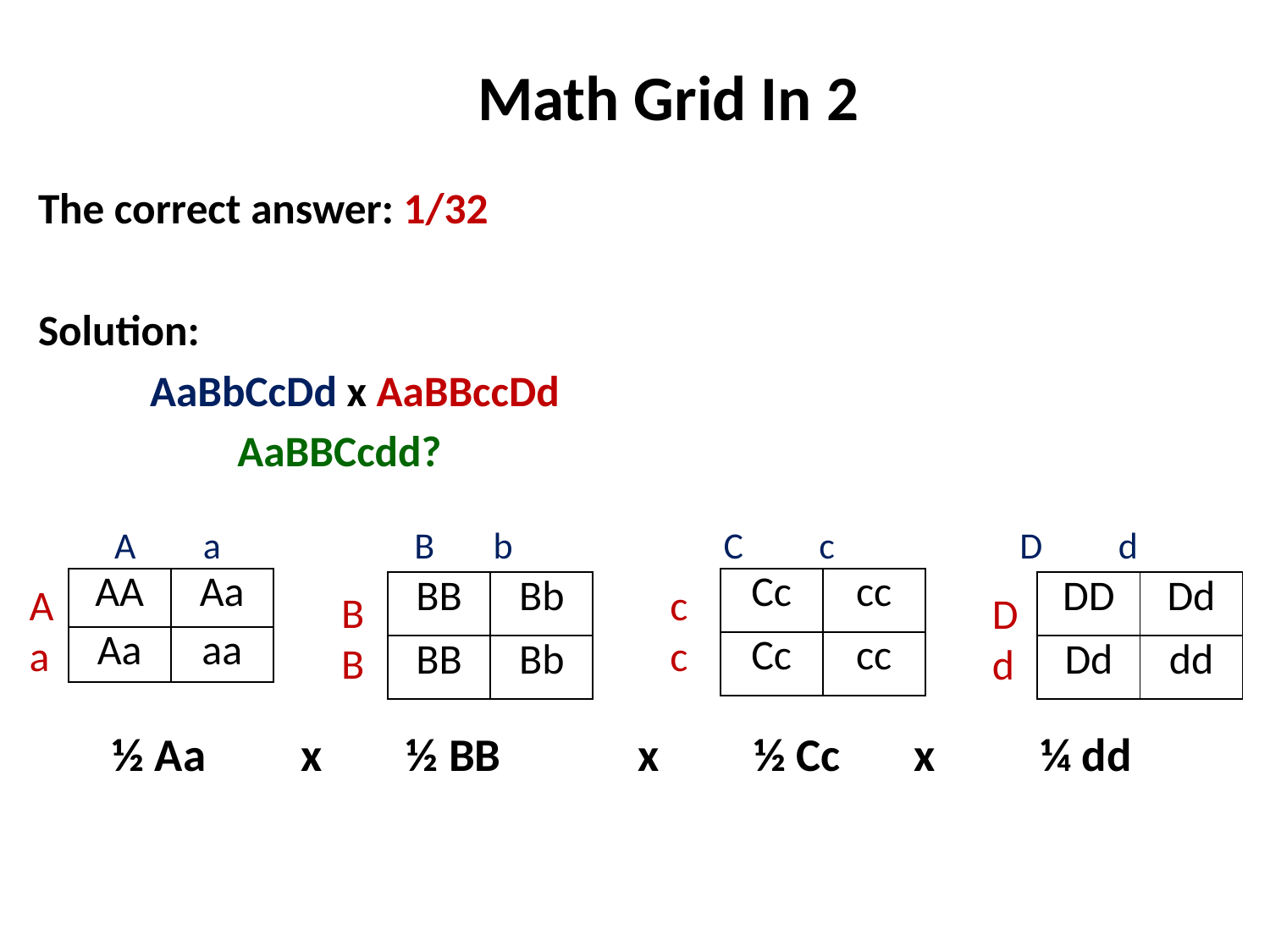

# Math Grid In 2
The correct answer: 1/32

Solution:
			AaBbCcDd x AaBBccDd
			         AaBBCcdd?

            A        a                       B       b                         C         c                      D         d

       ½ Aa         x        ½ BB             x         ½ Cc       x          ¼ dd

| AA | Aa |
| --- | --- |
| Aa | aa |
| Cc | cc |
| --- | --- |
| Cc | cc |
A
a
| BB | Bb |
| --- | --- |
| BB | Bb |
| DD | Dd |
| --- | --- |
| Dd | dd |
c
c
B
B
D
d